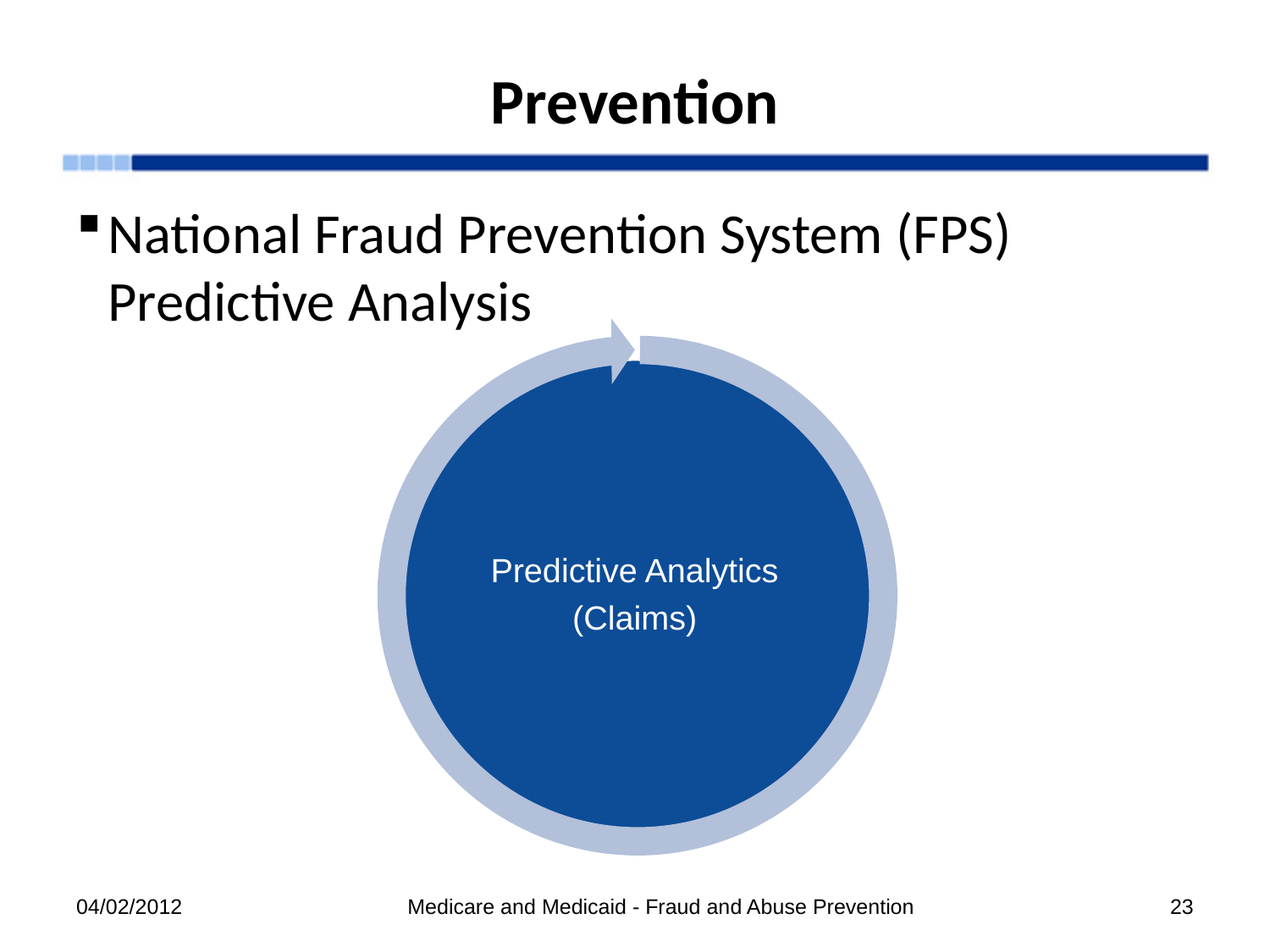

# Prevention
National Fraud Prevention System (FPS)
Predictive Analysis
Predictive Analytics
(Claims)
04/02/2012
Medicare and Medicaid - Fraud and Abuse Prevention
23